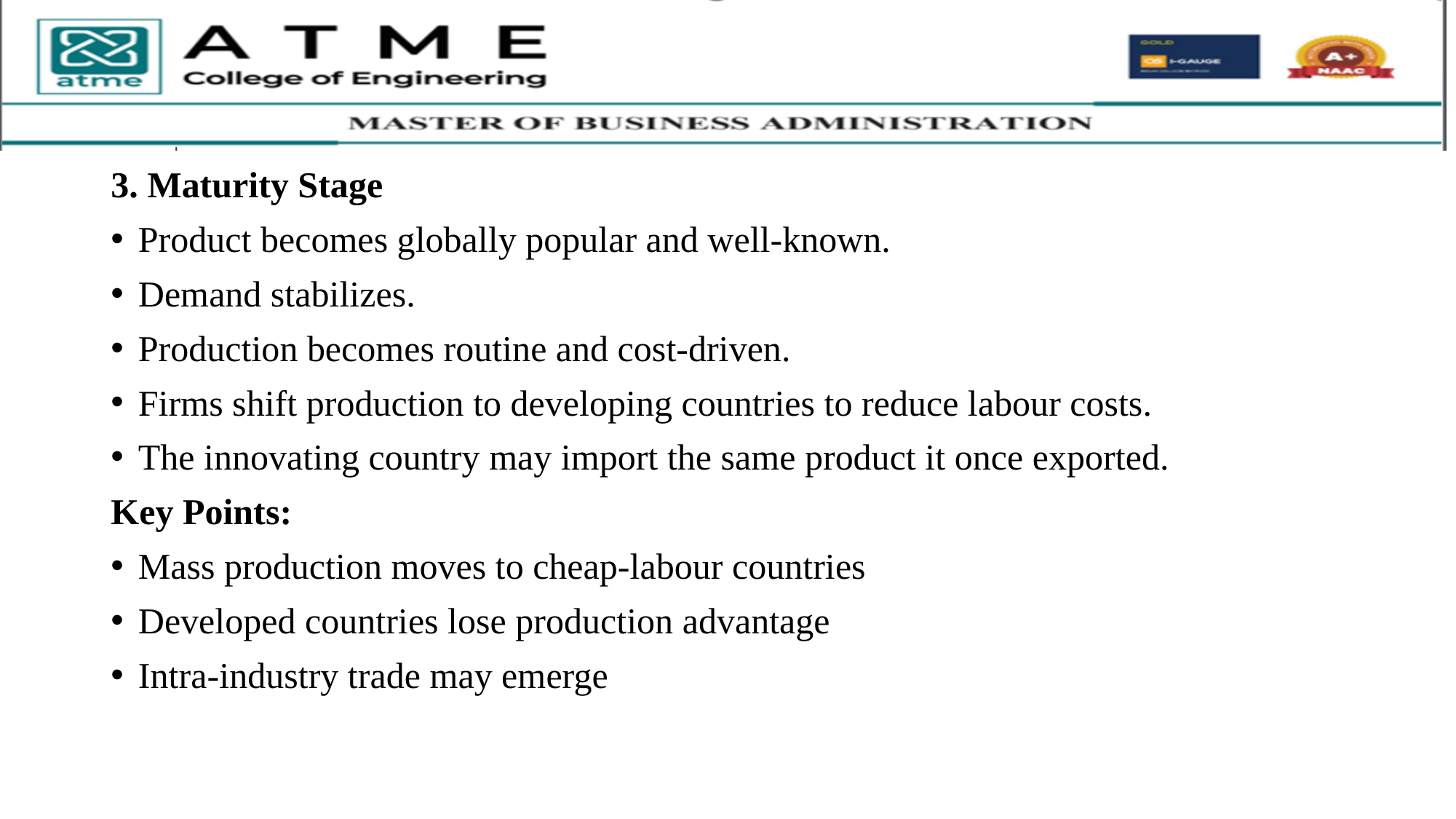

3. Maturity Stage
Product becomes globally popular and well-known.
Demand stabilizes.
Production becomes routine and cost-driven.
Firms shift production to developing countries to reduce labour costs.
The innovating country may import the same product it once exported.
Key Points:
Mass production moves to cheap-labour countries
Developed countries lose production advantage
Intra-industry trade may emerge